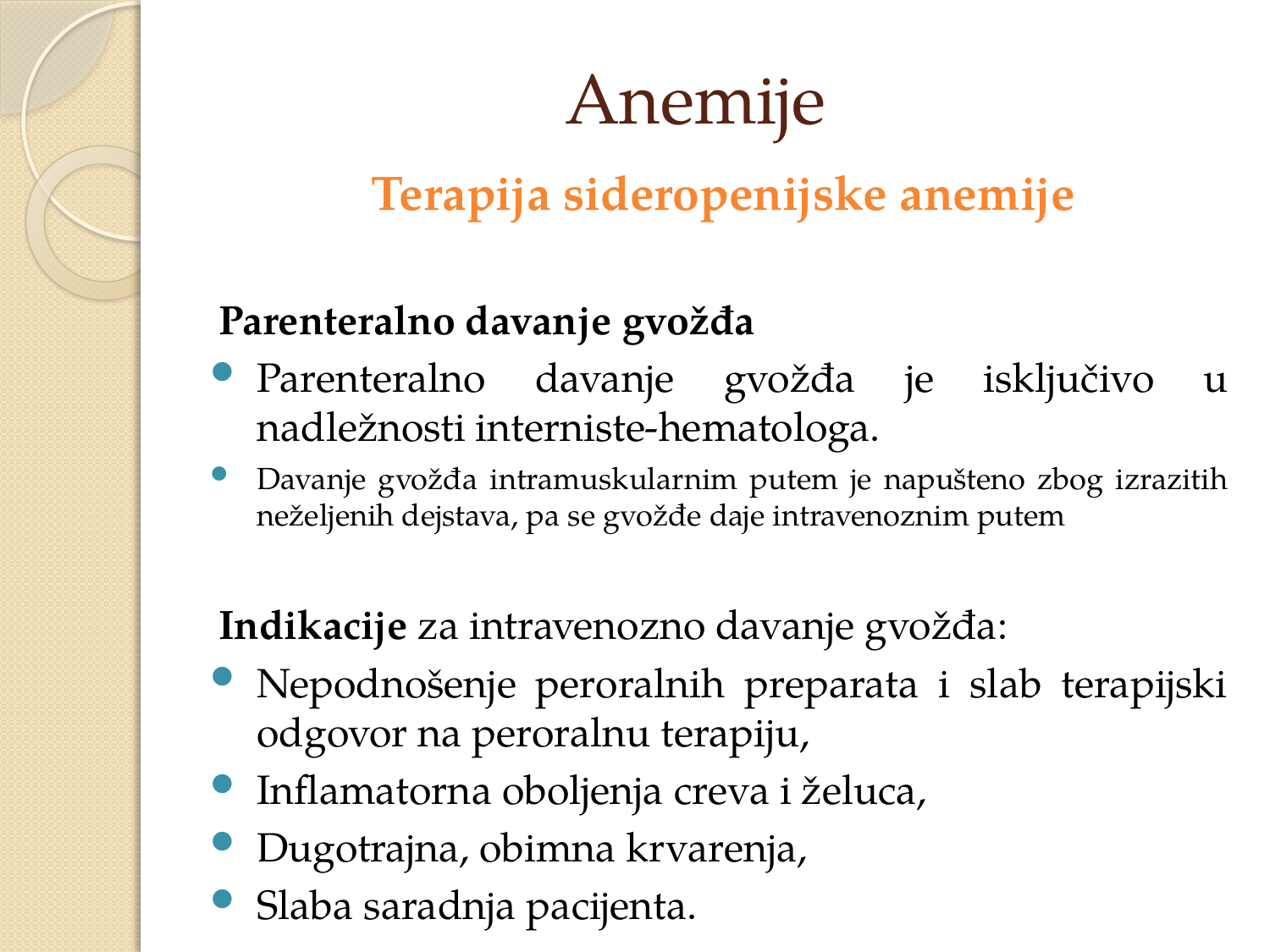

# Anemije
Terapija sideropenijske anemije

Parenteralno davanje gvožđa
Parenteralno davanje gvožđa je isključivo u nadležnosti interniste-hematologa.
Davanje gvožđa intramuskularnim putem je napušteno zbog izrazitih neželjenih dejstava, pa se gvožđe daje intravenoznim putem

Indikacije za intravenozno davanje gvožđa:
Nepodnošenje peroralnih preparata i slab terapijski odgovor na peroralnu terapiju,
Inflamatorna oboljenja creva i želuca,
Dugotrajna, obimna krvarenja,
Slaba saradnja pacijenta.